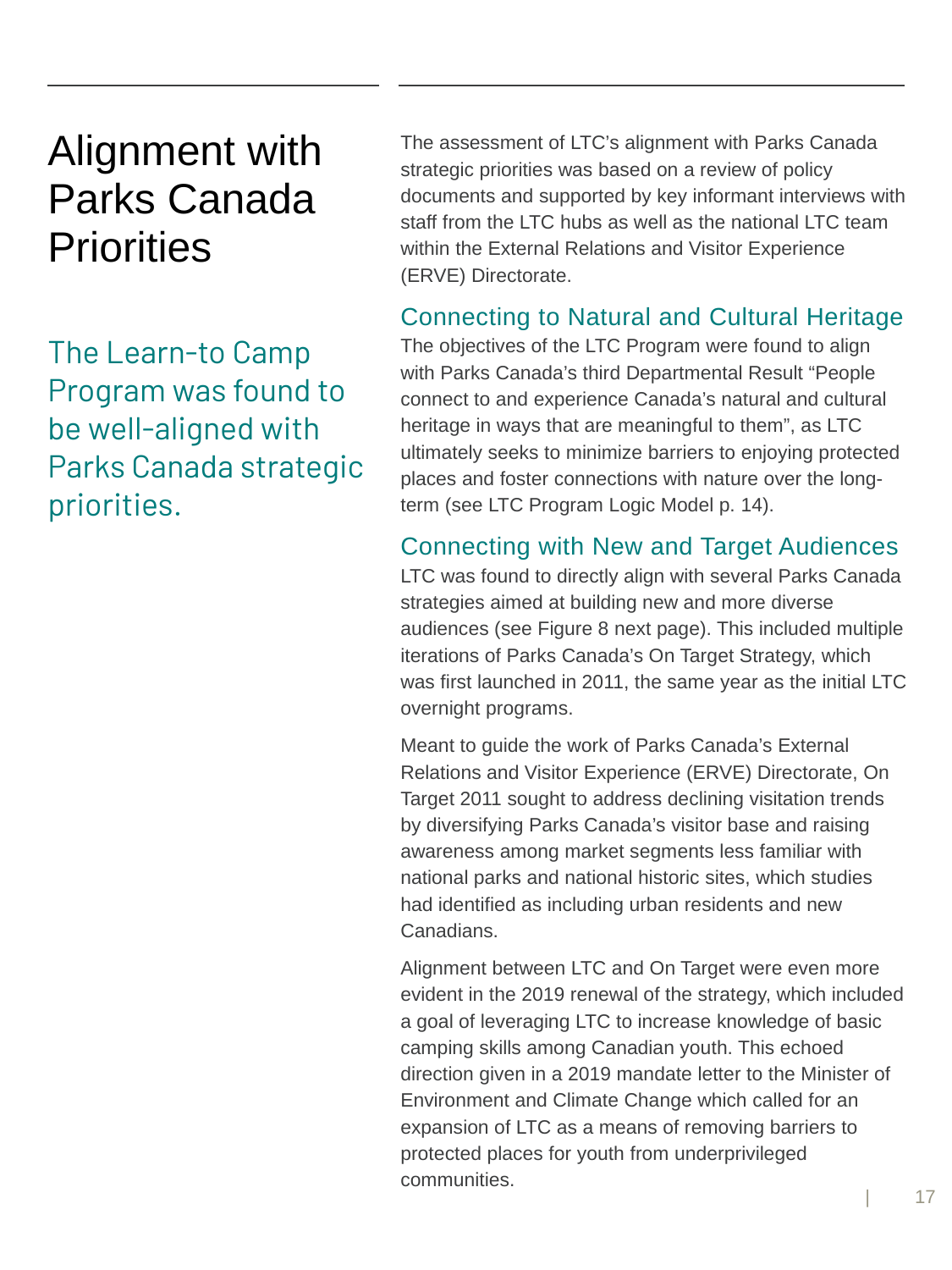

# Alignment with Parks Canada Priorities
The assessment of LTC’s alignment with Parks Canada strategic priorities was based on a review of policy documents and supported by key informant interviews with staff from the LTC hubs as well as the national LTC team within the External Relations and Visitor Experience (ERVE) Directorate.
Connecting to Natural and Cultural Heritage
The objectives of the LTC Program were found to align with Parks Canada’s third Departmental Result “People connect to and experience Canada’s natural and cultural heritage in ways that are meaningful to them”, as LTC ultimately seeks to minimize barriers to enjoying protected places and foster connections with nature over the long-term (see LTC Program Logic Model p. 14).
Connecting with New and Target Audiences
LTC was found to directly align with several Parks Canada strategies aimed at building new and more diverse audiences (see Figure 8 next page). This included multiple iterations of Parks Canada’s On Target Strategy, which was first launched in 2011, the same year as the initial LTC overnight programs.
Meant to guide the work of Parks Canada’s External Relations and Visitor Experience (ERVE) Directorate, On Target 2011 sought to address declining visitation trends by diversifying Parks Canada’s visitor base and raising awareness among market segments less familiar with national parks and national historic sites, which studies had identified as including urban residents and new Canadians.
Alignment between LTC and On Target were even more evident in the 2019 renewal of the strategy, which included a goal of leveraging LTC to increase knowledge of basic camping skills among Canadian youth. This echoed direction given in a 2019 mandate letter to the Minister of Environment and Climate Change which called for an expansion of LTC as a means of removing barriers to protected places for youth from underprivileged communities.

The Learn-to Camp Program was found to be well-aligned with Parks Canada strategic priorities.